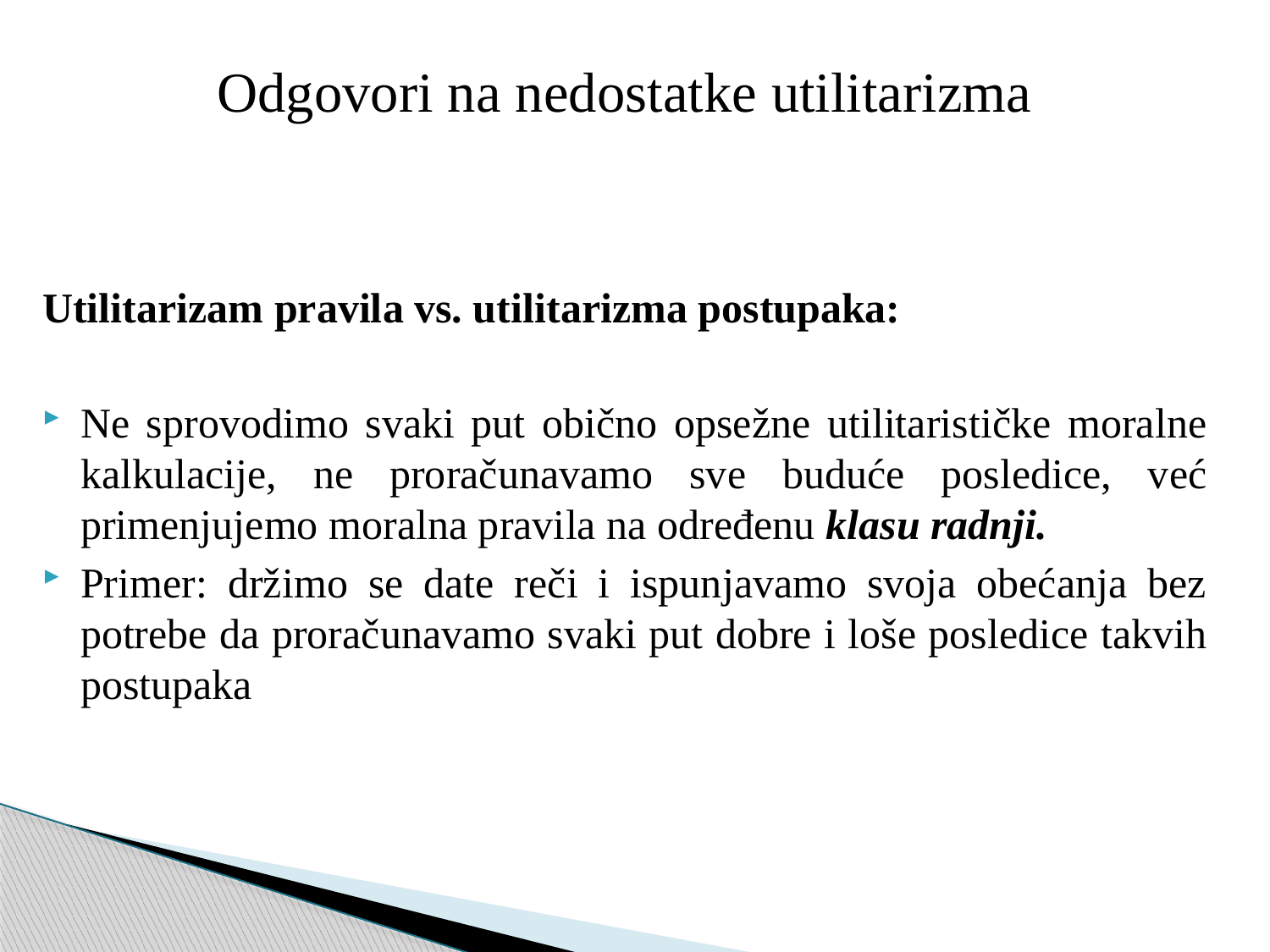

Odgovori na nedostatke utilitarizma

Utilitarizam pravila vs. utilitarizma postupaka:

Ne sprovodimo svaki put obično opsežne utilitarističke moralne kalkulacije, ne proračunavamo sve buduće posledice, već primenjujemo moralna pravila na određenu klasu radnji.
Primer: držimo se date reči i ispunjavamo svoja obećanja bez potrebe da proračunavamo svaki put dobre i loše posledice takvih postupaka